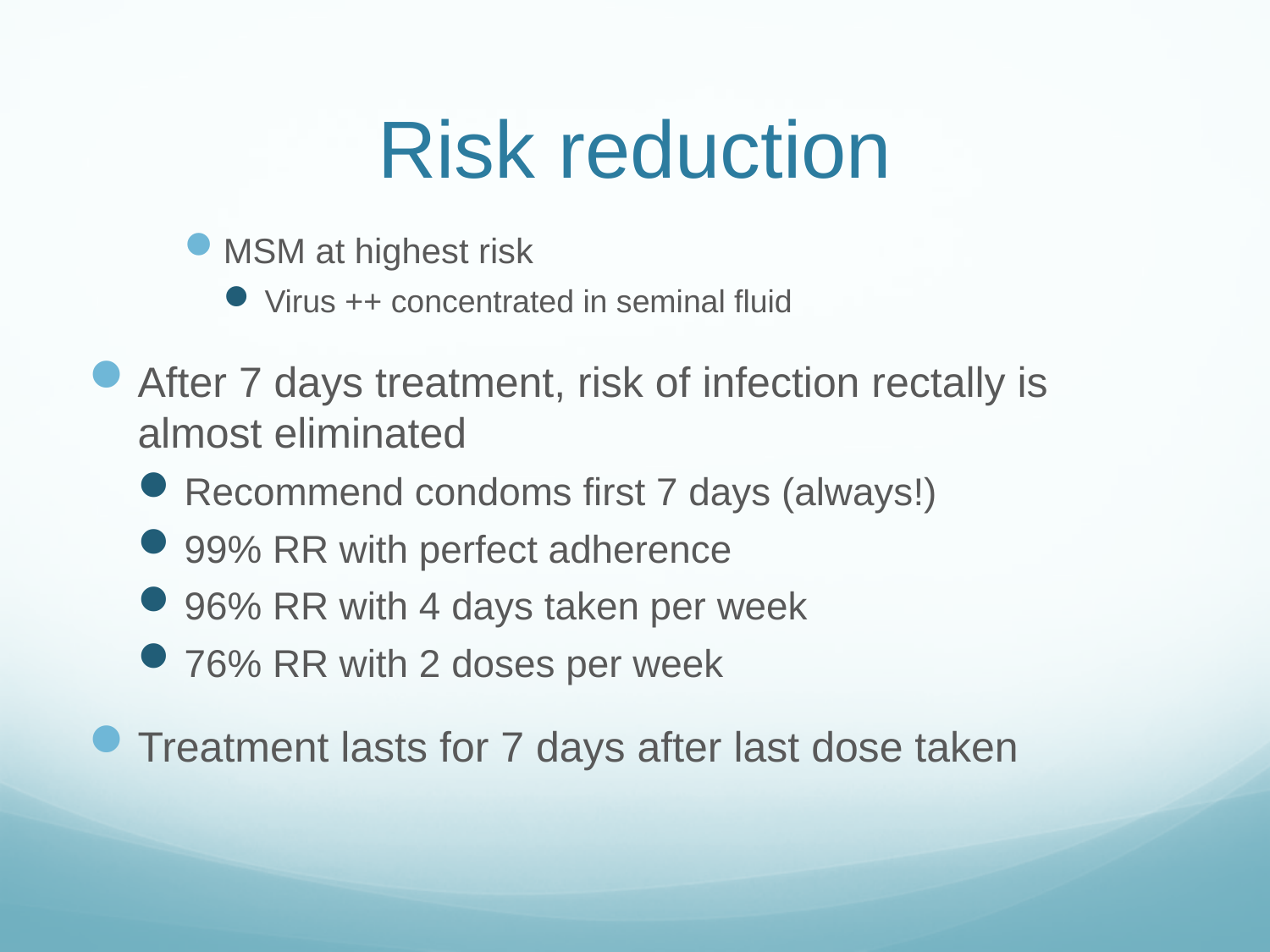

# Risk reduction
MSM at highest risk
Virus ++ concentrated in seminal fluid
After 7 days treatment, risk of infection rectally is almost eliminated
Recommend condoms first 7 days (always!)
99% RR with perfect adherence
96% RR with 4 days taken per week
76% RR with 2 doses per week
Treatment lasts for 7 days after last dose taken